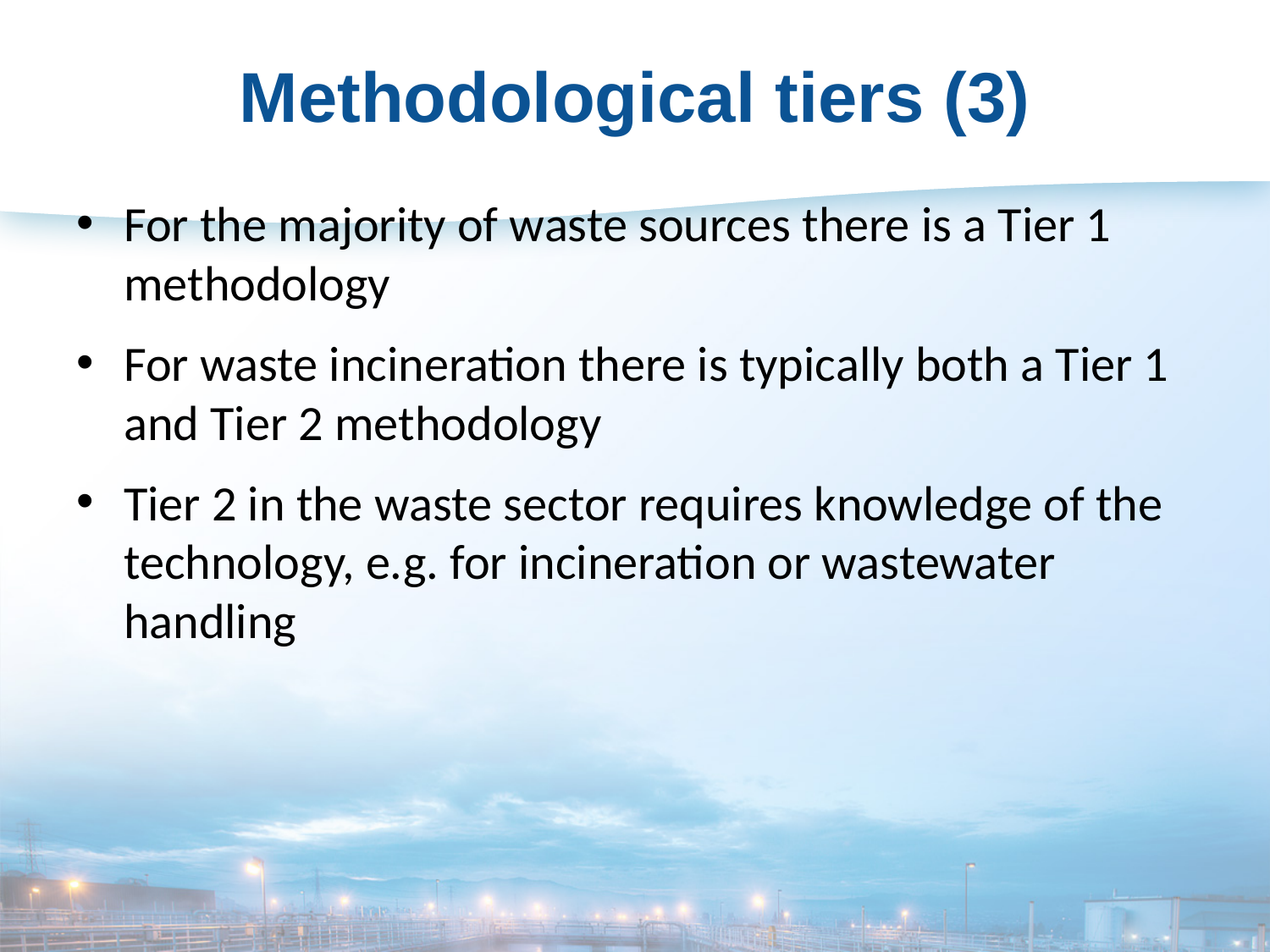

# Methodological tiers (3)
For the majority of waste sources there is a Tier 1 methodology
For waste incineration there is typically both a Tier 1 and Tier 2 methodology
Tier 2 in the waste sector requires knowledge of the technology, e.g. for incineration or wastewater handling